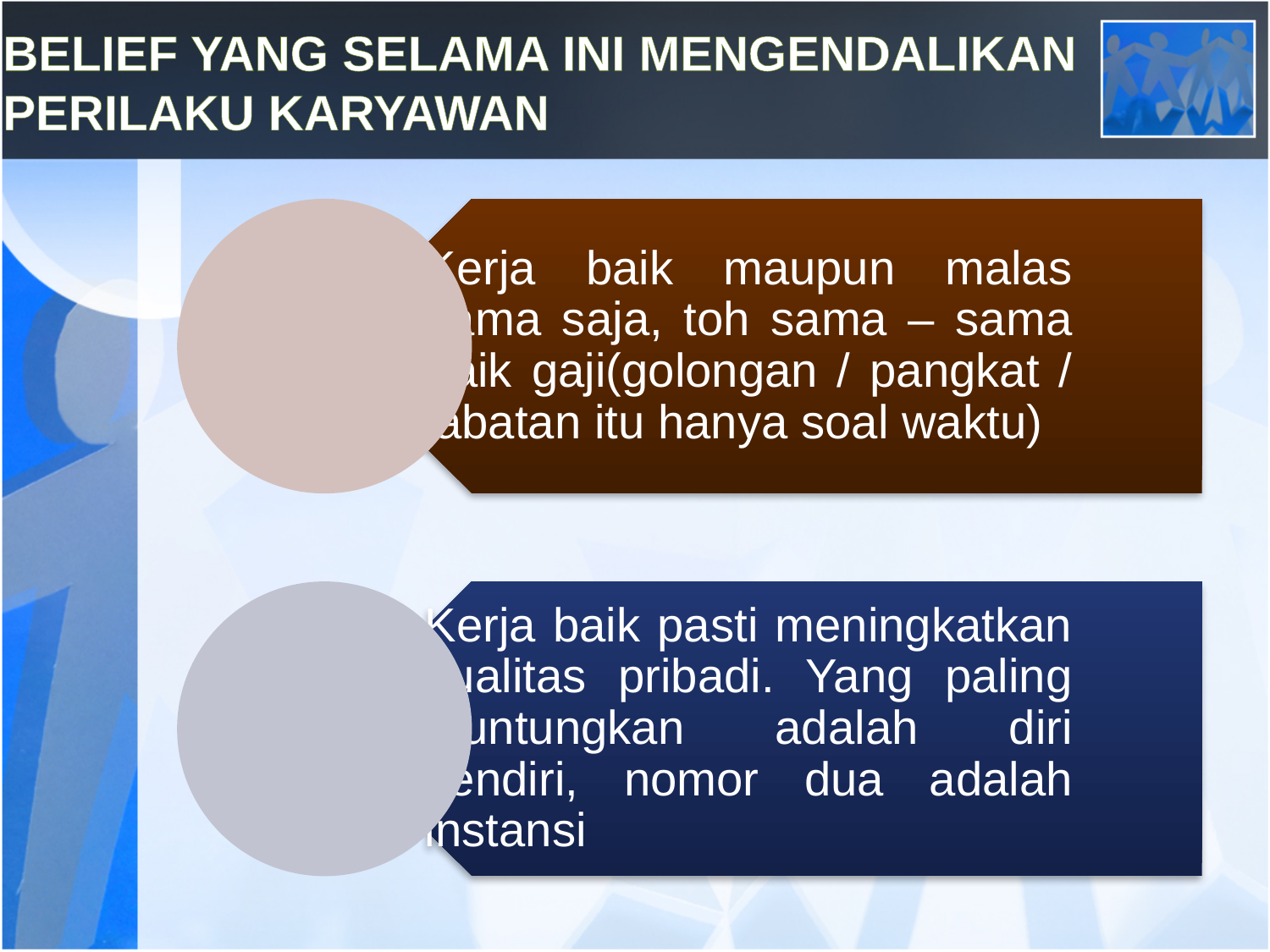

# BELIEF YANG SELAMA INI MENGENDALIKAN PERILAKU KARYAWAN
Kerja baik maupun malas sama saja, toh sama – sama naik gaji(golongan / pangkat / jabatan itu hanya soal waktu)
Kerja baik pasti meningkatkan kualitas pribadi. Yang paling diuntungkan adalah diri sendiri, nomor dua adalah instansi